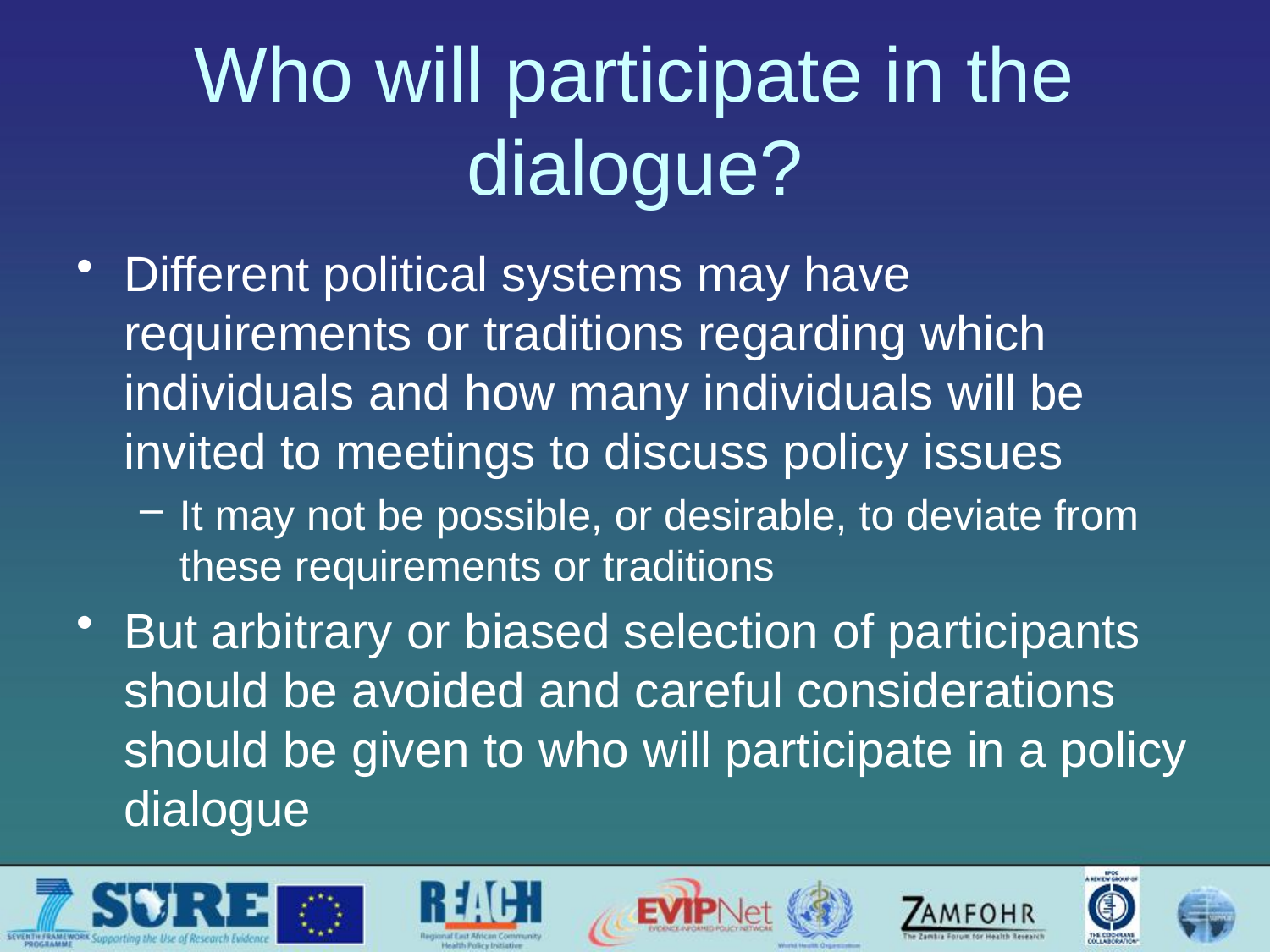

# Who will participate in the dialogue?
Different political systems may have requirements or traditions regarding which individuals and how many individuals will be invited to meetings to discuss policy issues
It may not be possible, or desirable, to deviate from these requirements or traditions
But arbitrary or biased selection of participants should be avoided and careful considerations should be given to who will participate in a policy dialogue